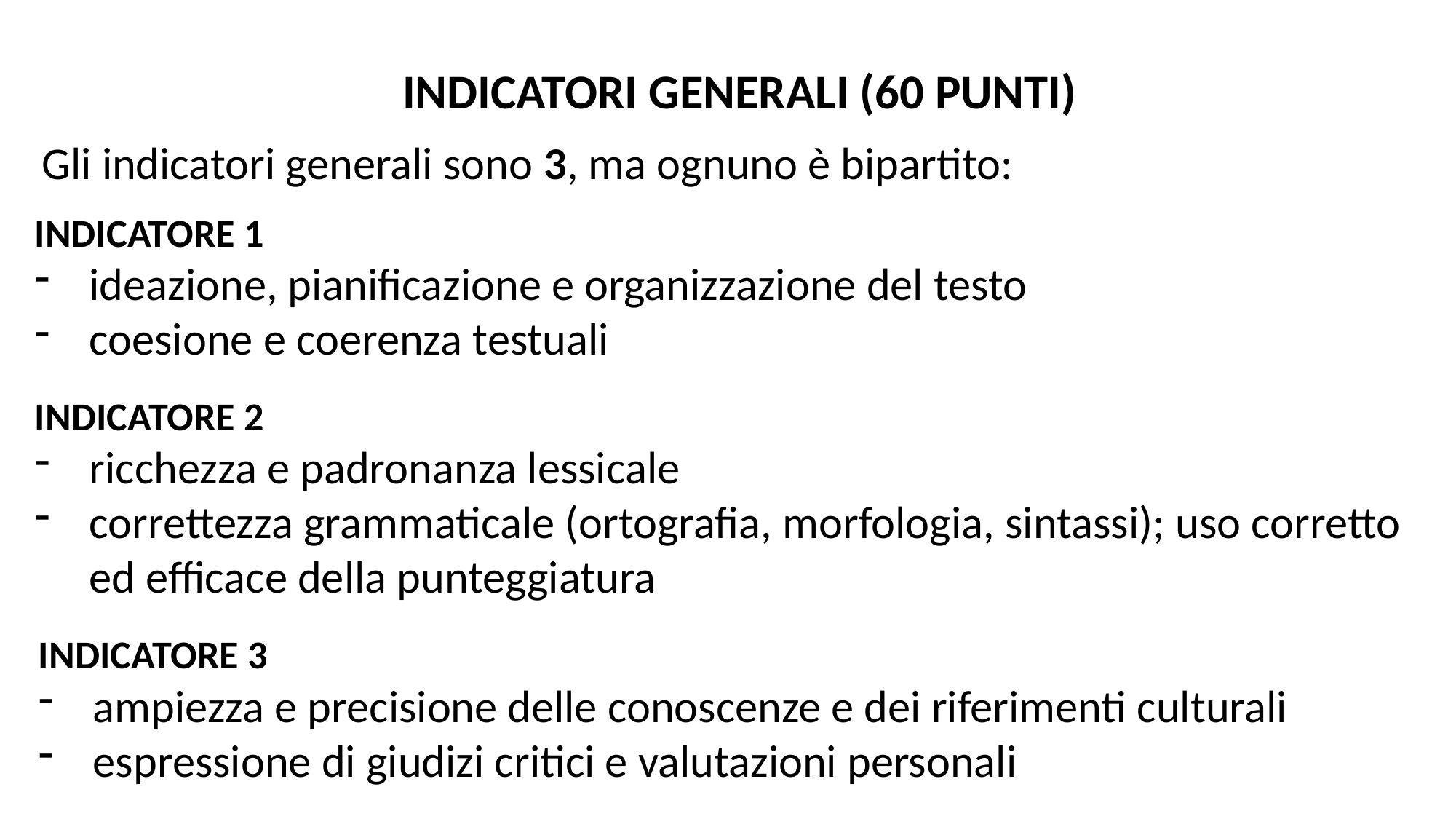

INDICATORI GENERALI (60 PUNTI)
Gli indicatori generali sono 3, ma ognuno è bipartito:
INDICATORE 1
ideazione, pianificazione e organizzazione del testo
coesione e coerenza testuali
INDICATORE 2
ricchezza e padronanza lessicale
correttezza grammaticale (ortografia, morfologia, sintassi); uso corretto ed efficace della punteggiatura
INDICATORE 3
ampiezza e precisione delle conoscenze e dei riferimenti culturali
espressione di giudizi critici e valutazioni personali